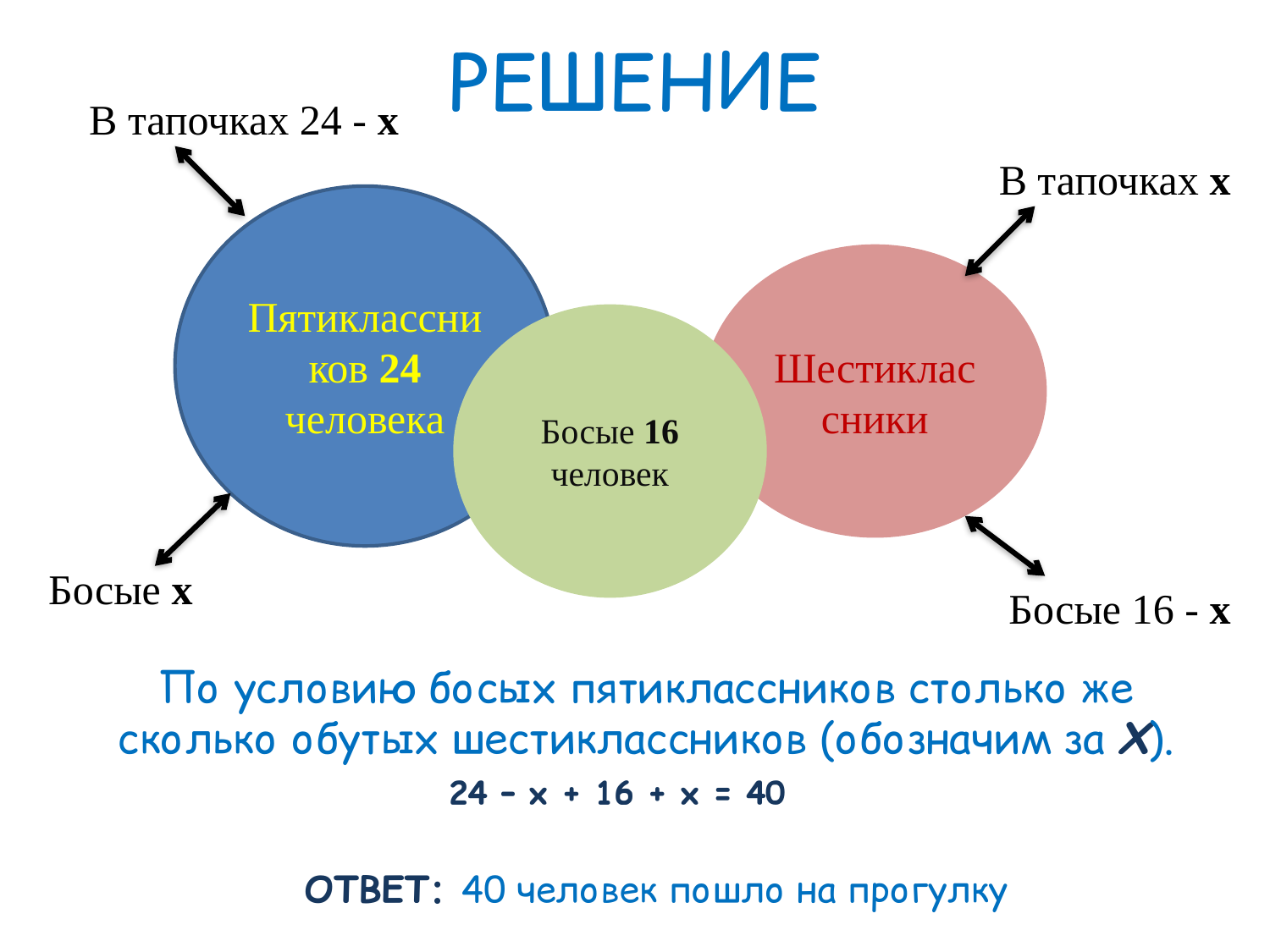

# РЕШЕНИЕ
В тапочках 24 - х
В тапочках х
Пятиклассников 24 человека
Шестиклассники
Босые 16 человек
Босые х
Босые 16 - х
По условию босых пятиклассников столько же сколько обутых шестиклассников (обозначим за Х).
24 – х + 16 + х = 40

ОТВЕТ: 40 человек пошло на прогулку